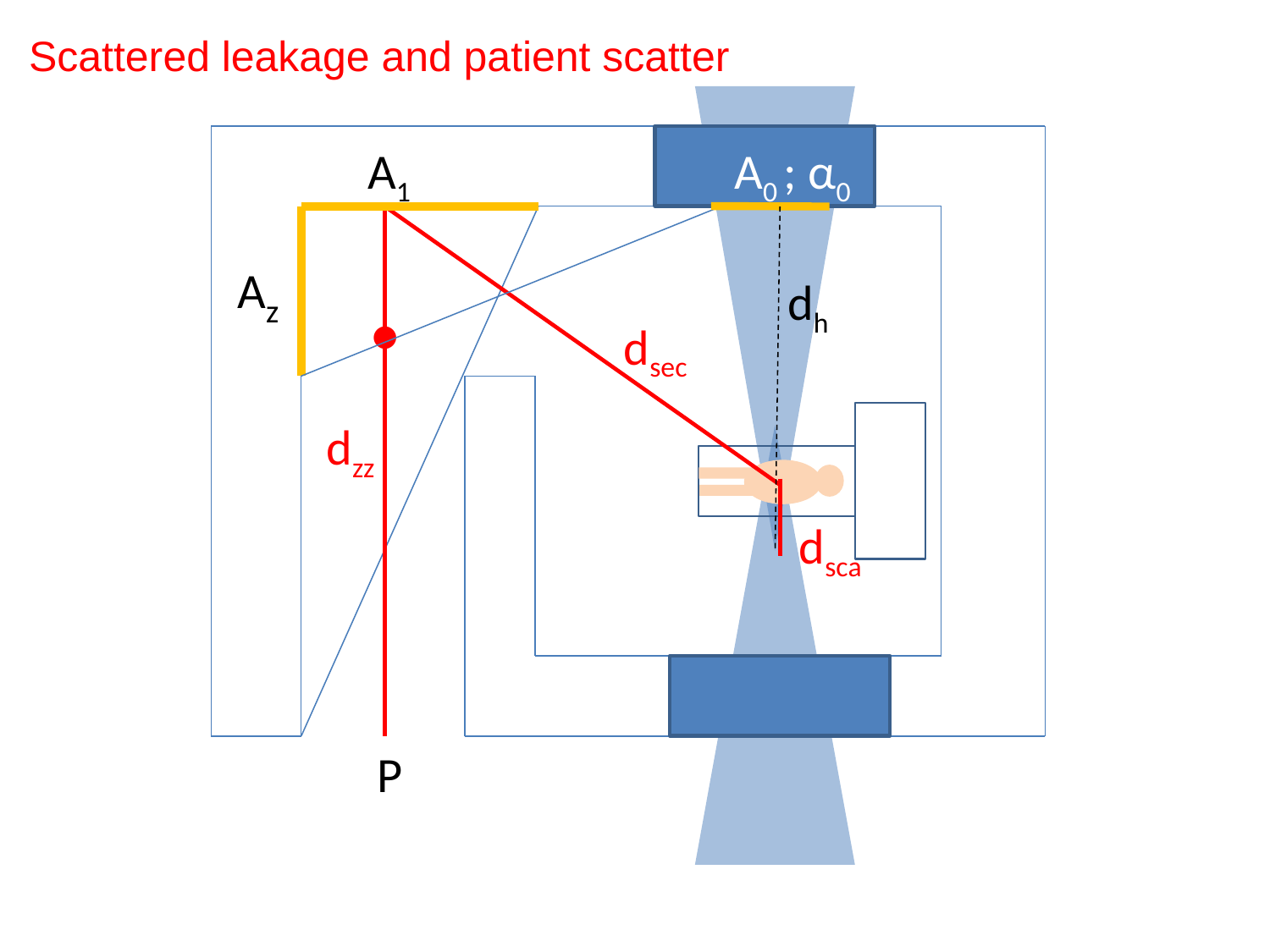

Scattered leakage and patient scatter

A0 ; α0

P
•
A1
Az
dh
dsec
dzz
dsca